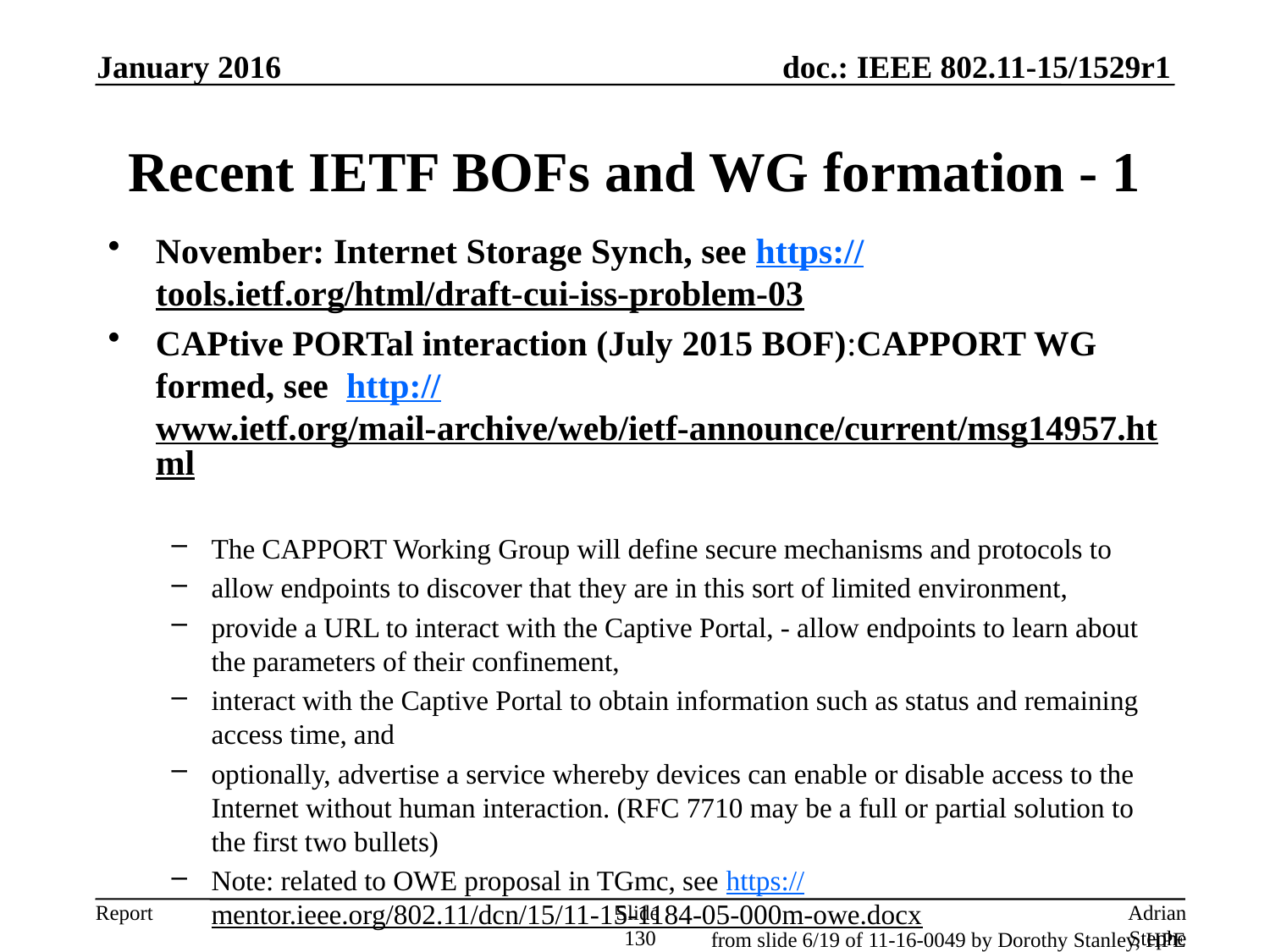

January 2016
# Recent IETF BOFs and WG formation - 1
November: Internet Storage Synch, see https://tools.ietf.org/html/draft-cui-iss-problem-03
CAPtive PORTal interaction (July 2015 BOF):CAPPORT WG formed, see  http://www.ietf.org/mail-archive/web/ietf-announce/current/msg14957.html
The CAPPORT Working Group will define secure mechanisms and protocols to
allow endpoints to discover that they are in this sort of limited environment,
provide a URL to interact with the Captive Portal, - allow endpoints to learn about the parameters of their confinement,
interact with the Captive Portal to obtain information such as status and remaining access time, and
optionally, advertise a service whereby devices can enable or disable access to the Internet without human interaction. (RFC 7710 may be a full or partial solution to the first two bullets)
Note: related to OWE proposal in TGmc, see https://mentor.ieee.org/802.11/dcn/15/11-15-1184-05-000m-owe.docx
Slide 130
Adrian Stephens, Intel Corporation
from slide 6/19 of 11-16-0049 by Dorothy Stanley, HPE